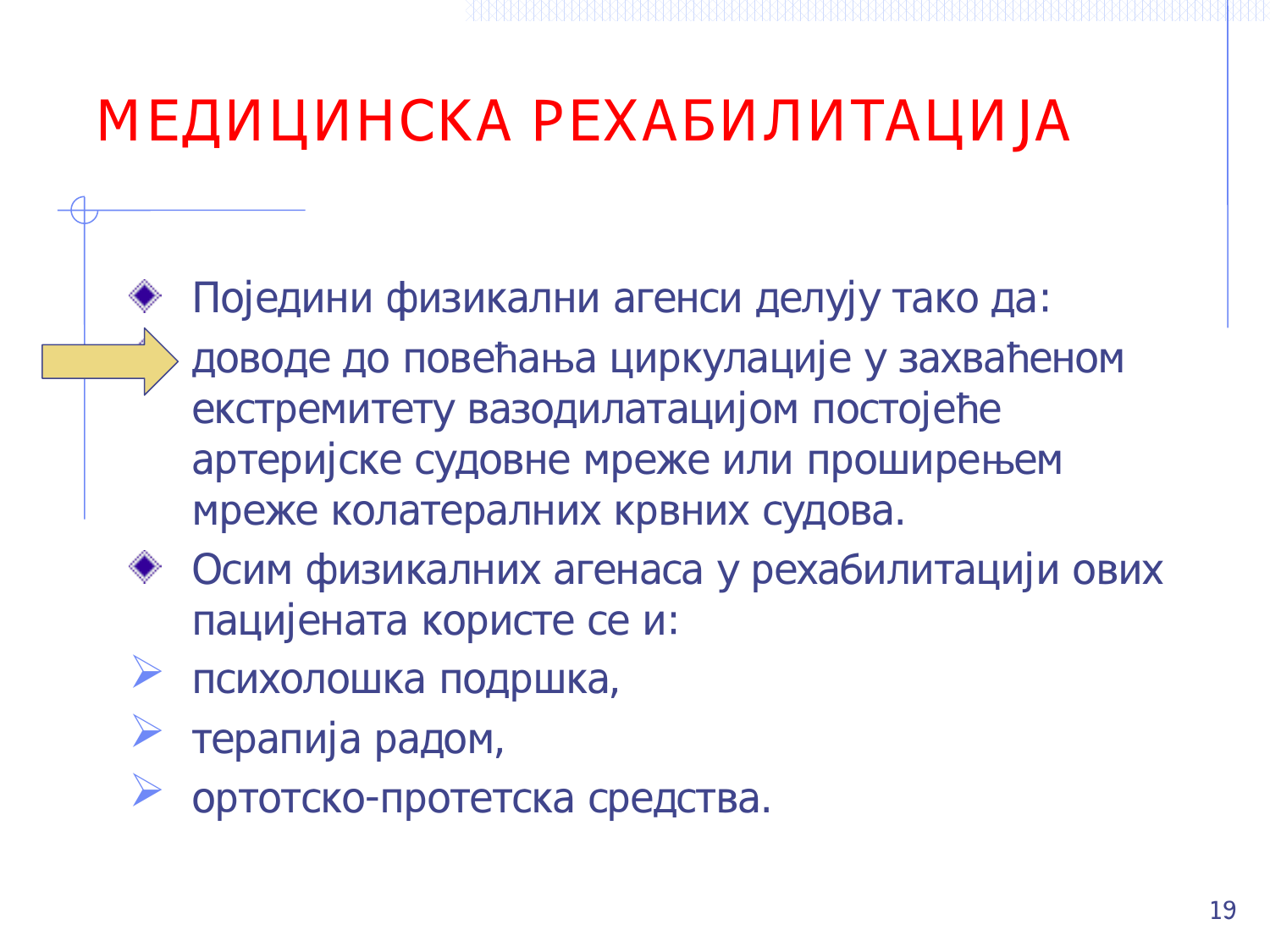

# МЕДИЦИНСКА РЕХАБИЛИТАЦИЈА
Поједини физикални агенси делују тако да:
доводе до повећања циркулације у захваћеном екстремитету вазодилатацијом постојеће артеријске судовне мреже или проширењем мреже колатералних крвних судова.
Осим физикалних агенаса у рехабилитацији ових пацијената користе се и:
психолошка подршка,
терапија радом,
ортотско-протетска средства.

19